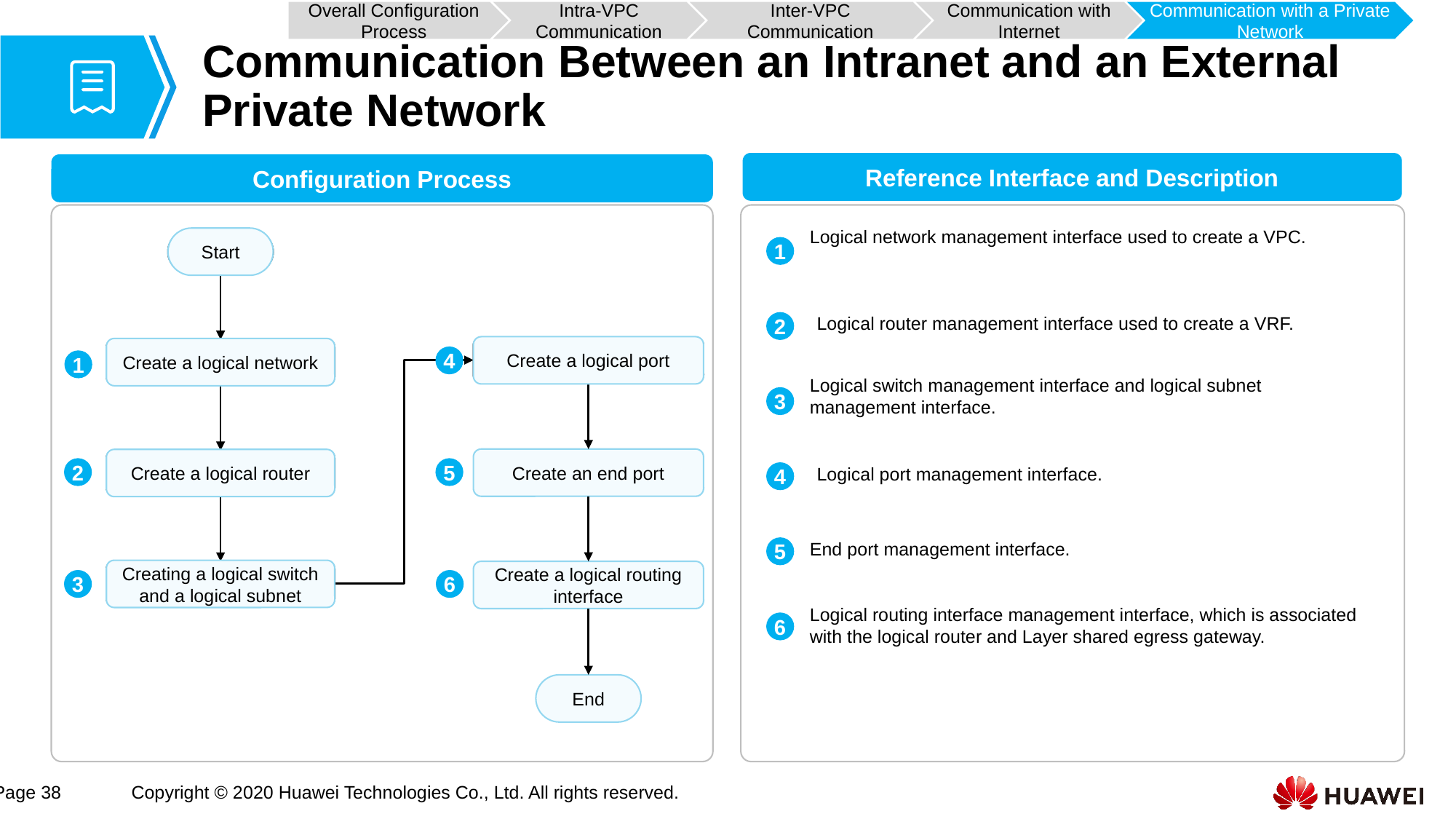

Overall Configuration Process
Intra-VPC Communication
Inter-VPC Communication
Communication with Internet
Communication with a Private Network
# Communication Between an Intranet and an External Private Network

Reference Interface and Description
Configuration Process

Logical network management interface used to create a VPC.
Start

1
Logical router management interface used to create a VRF.
2
Create a logical port

Create a logical network

4
1
Logical switch management interface and logical subnet management interface.
3
Create an end port
Create a logical router

Logical port management interface.
2
5
4
End port management interface.
5
Creating a logical switch
and a logical subnet
Create a logical routing interface

3
6
Logical routing interface management interface, which is associated with the logical router and Layer shared egress gateway.
6
End